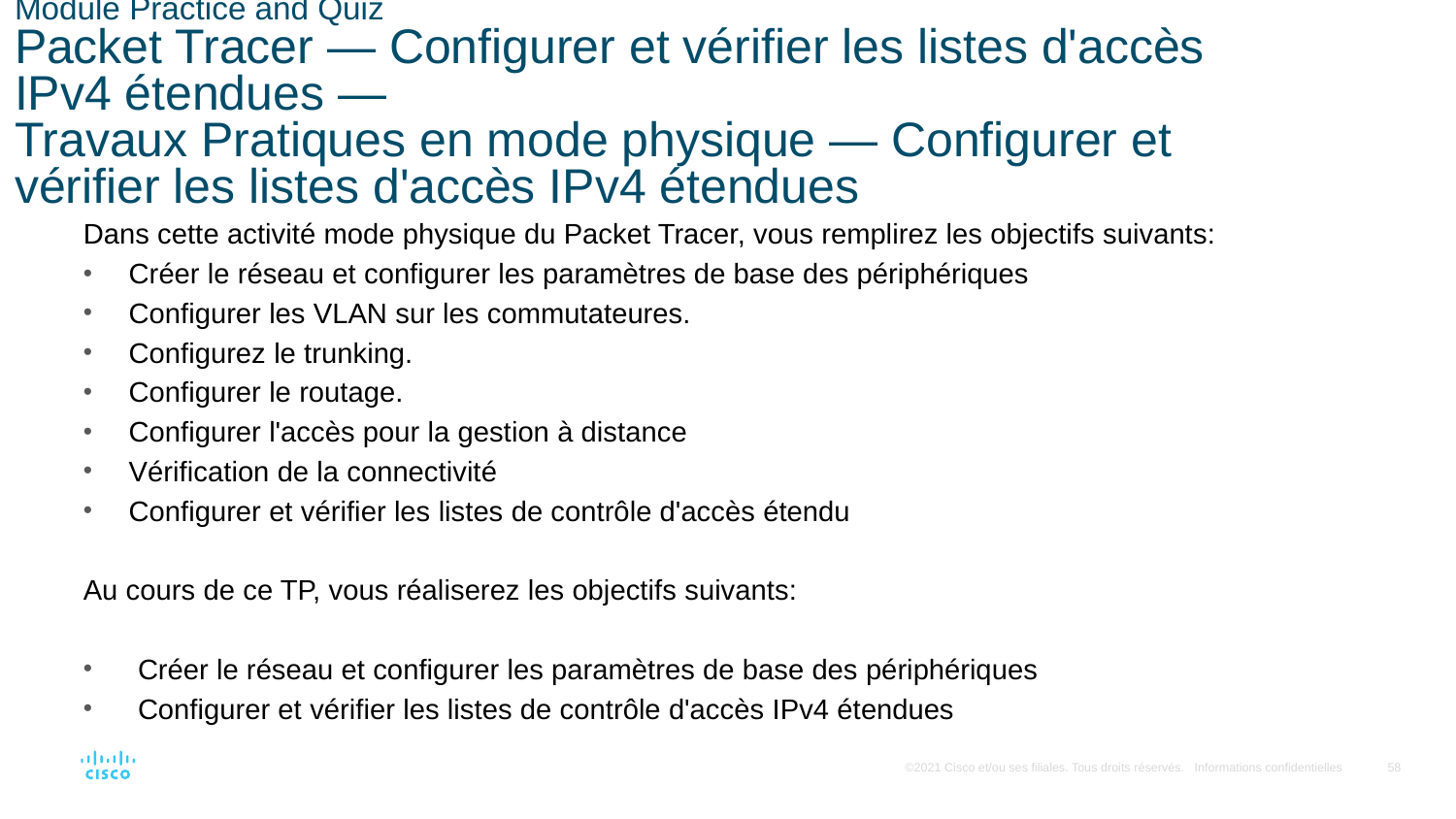

# Module Practice and Quiz Packet Tracer — Configurer et vérifier les listes d'accès IPv4 étendues — Travaux Pratiques en mode physique — Configurer et vérifier les listes d'accès IPv4 étendues
Dans cette activité mode physique du Packet Tracer, vous remplirez les objectifs suivants:
Créer le réseau et configurer les paramètres de base des périphériques
Configurer les VLAN sur les commutateures.
Configurez le trunking.
Configurer le routage.
Configurer l'accès pour la gestion à distance
Vérification de la connectivité
Configurer et vérifier les listes de contrôle d'accès étendu

Au cours de ce TP, vous réaliserez les objectifs suivants:

Créer le réseau et configurer les paramètres de base des périphériques
Configurer et vérifier les listes de contrôle d'accès IPv4 étendues